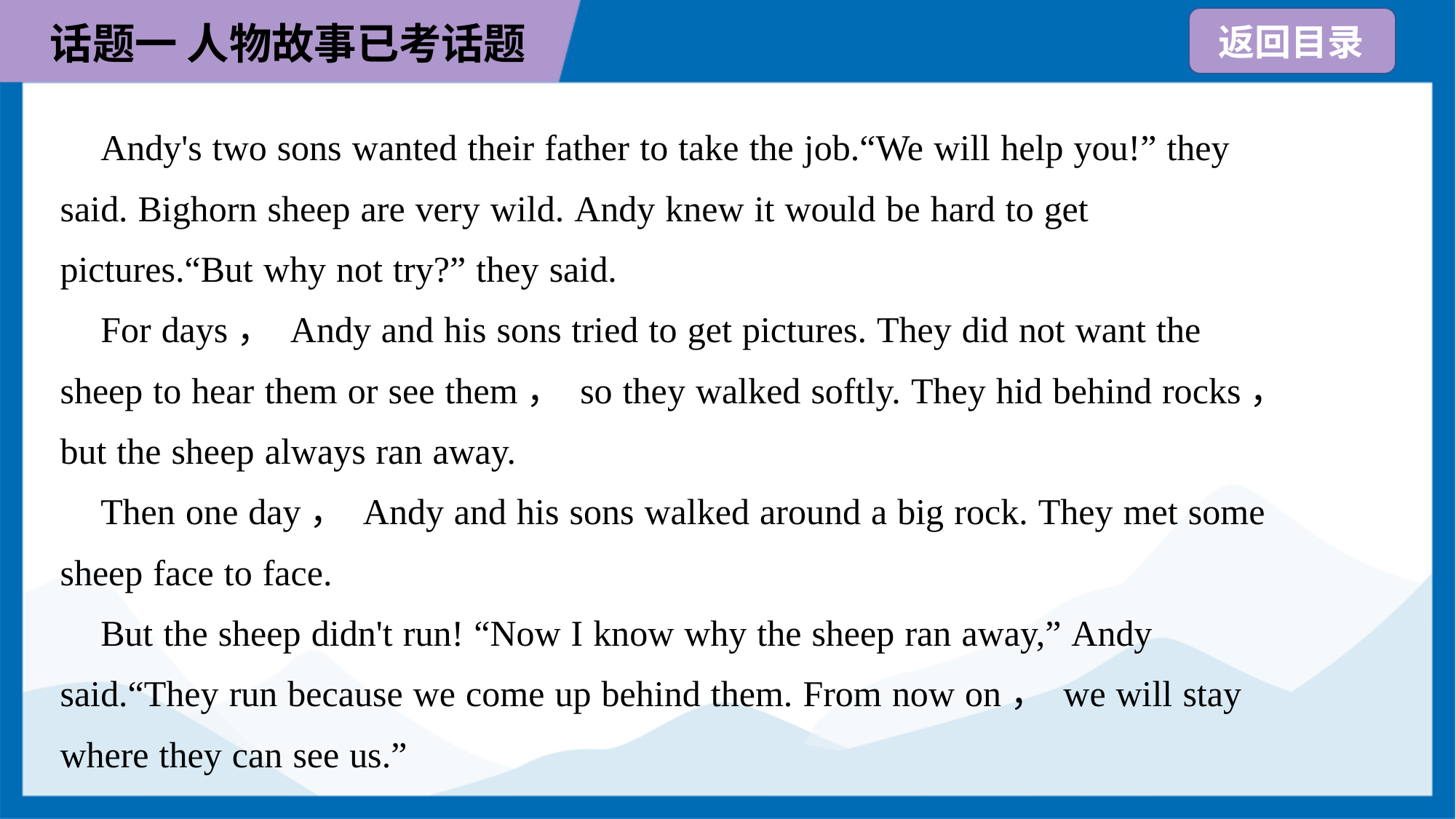

Andy's two sons wanted their father to take the job.“We will help you!” they
said. Bighorn sheep are very wild. Andy knew it would be hard to get
pictures.“But why not try?” they said.
    For days， Andy and his sons tried to get pictures. They did not want the
sheep to hear them or see them， so they walked softly. They hid behind rocks，
but the sheep always ran away.
    Then one day， Andy and his sons walked around a big rock. They met some
sheep face to face.
    But the sheep didn't run! “Now I know why the sheep ran away,” Andy
said.“They run because we come up behind them. From now on， we will stay
where they can see us.”